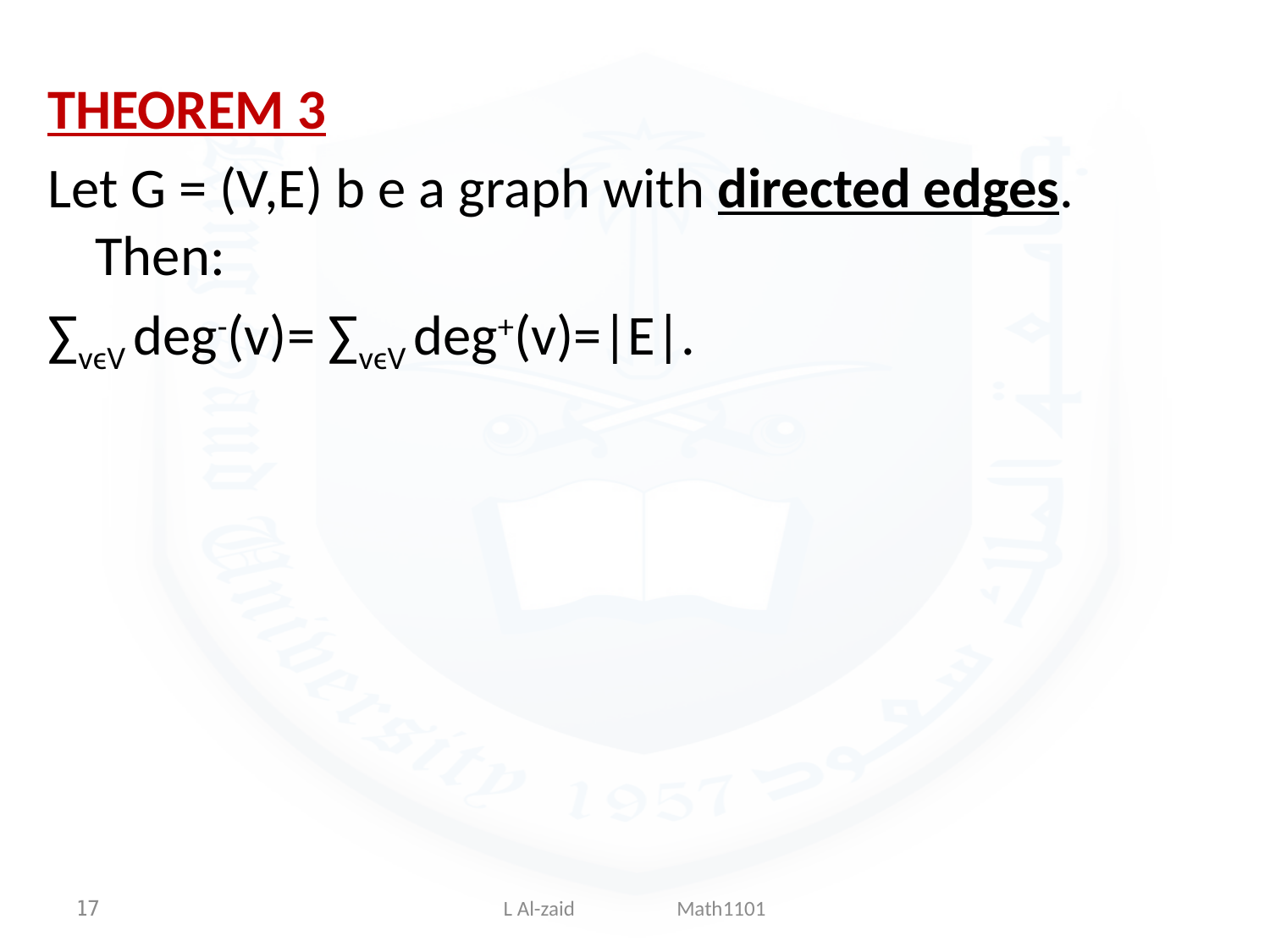

THEOREM 3
Let G = (V,E) b e a graph with directed edges. Then:
∑vϵV deg-(v)= ∑vϵV deg+(v)=|E|.

17
L Al-zaid                     Math1101